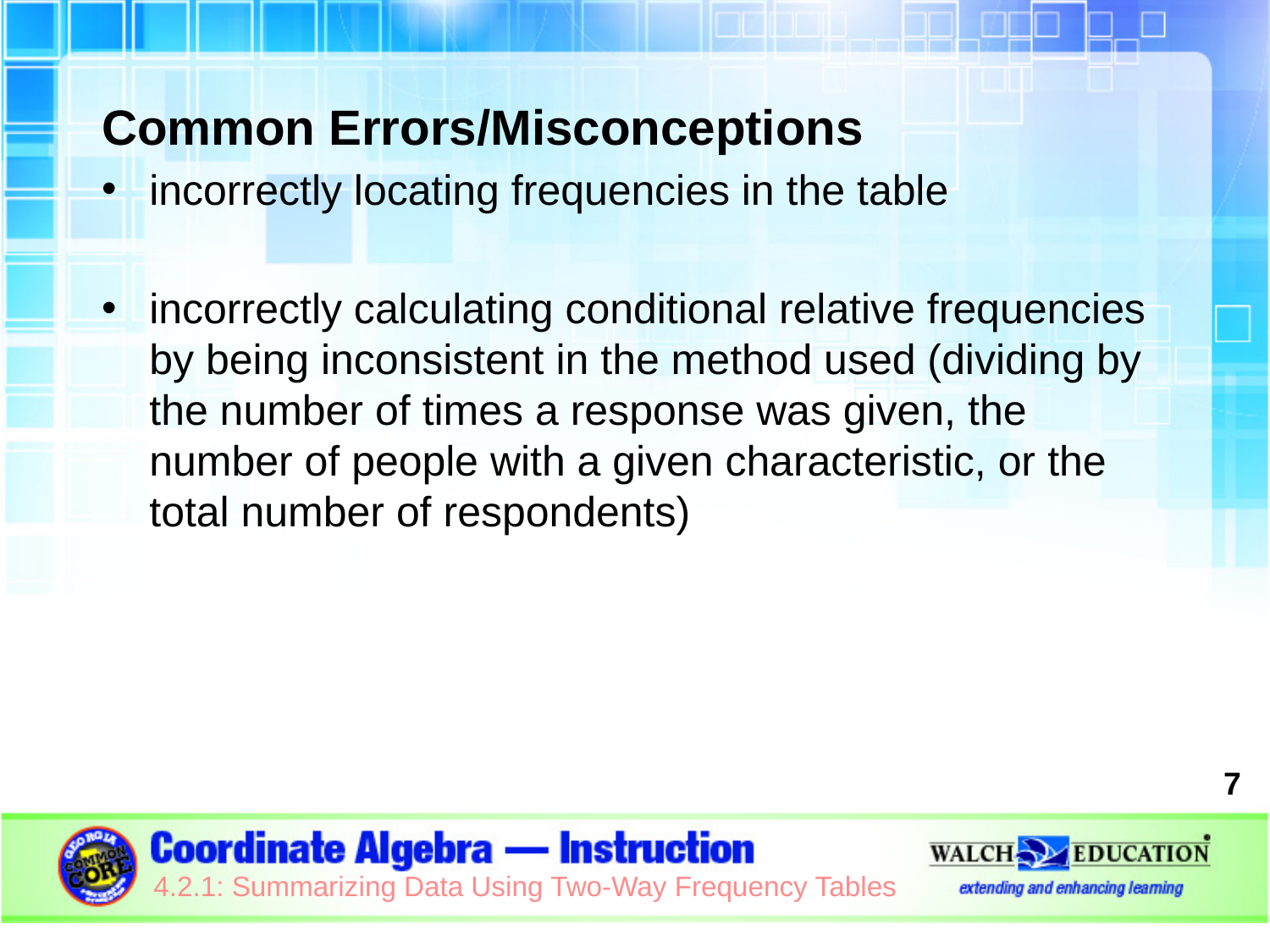

Common Errors/Misconceptions
incorrectly locating frequencies in the table

incorrectly calculating conditional relative frequencies by being inconsistent in the method used (dividing by the number of times a response was given, the number of people with a given characteristic, or the total number of respondents)
7
4.2.1: Summarizing Data Using Two-Way Frequency Tables